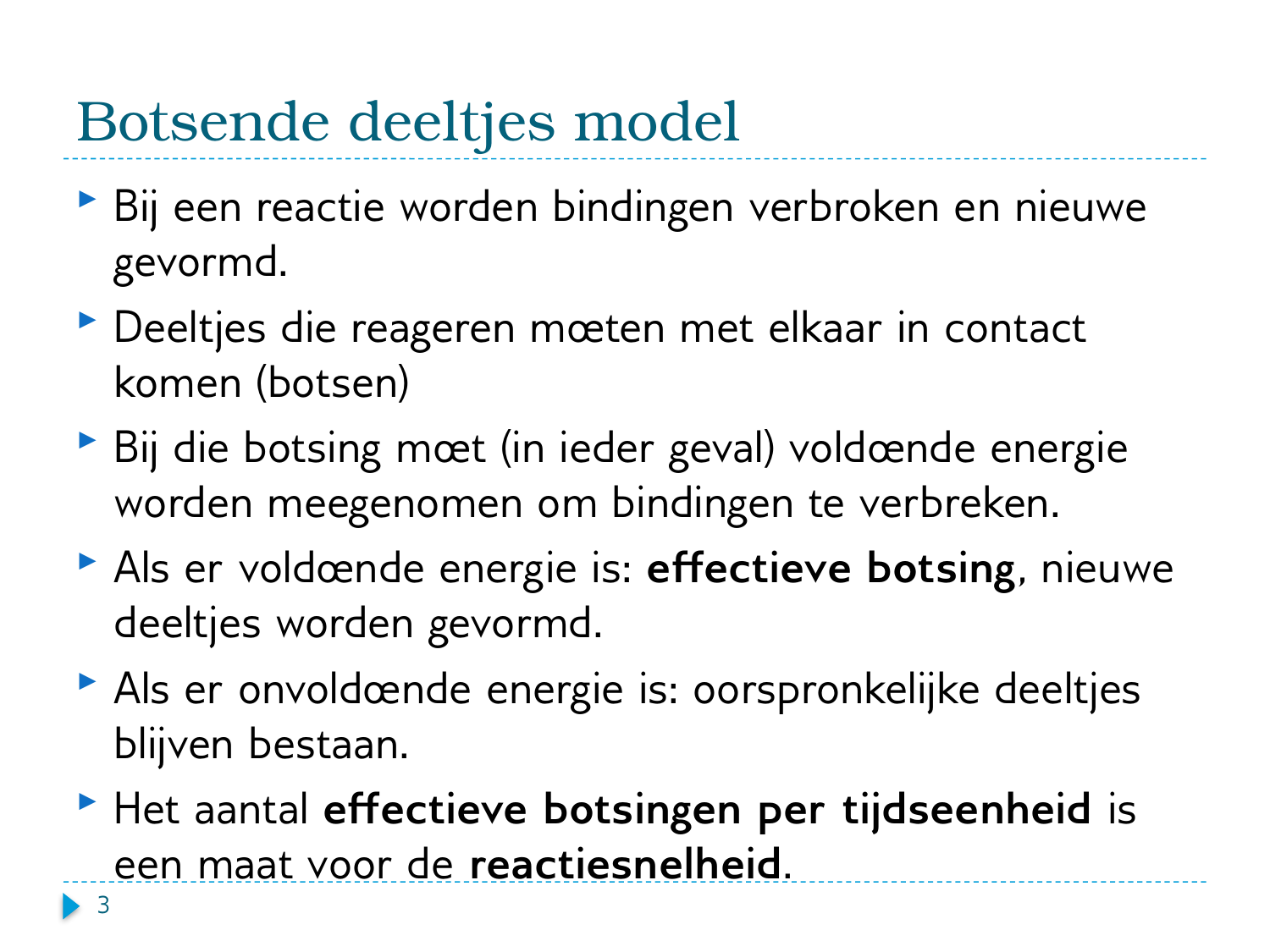

# Botsende deeltjes model
Bij een reactie worden bindingen verbroken en nieuwe gevormd.
Deeltjes die reageren moeten met elkaar in contact komen (botsen)
Bij die botsing moet (in ieder geval) voldoende energie worden meegenomen om bindingen te verbreken.
Als er voldoende energie is: effectieve botsing, nieuwe deeltjes worden gevormd.
Als er onvoldoende energie is: oorspronkelijke deeltjes blijven bestaan.
Het aantal effectieve botsingen per tijdseenheid is een maat voor de reactiesnelheid.
3